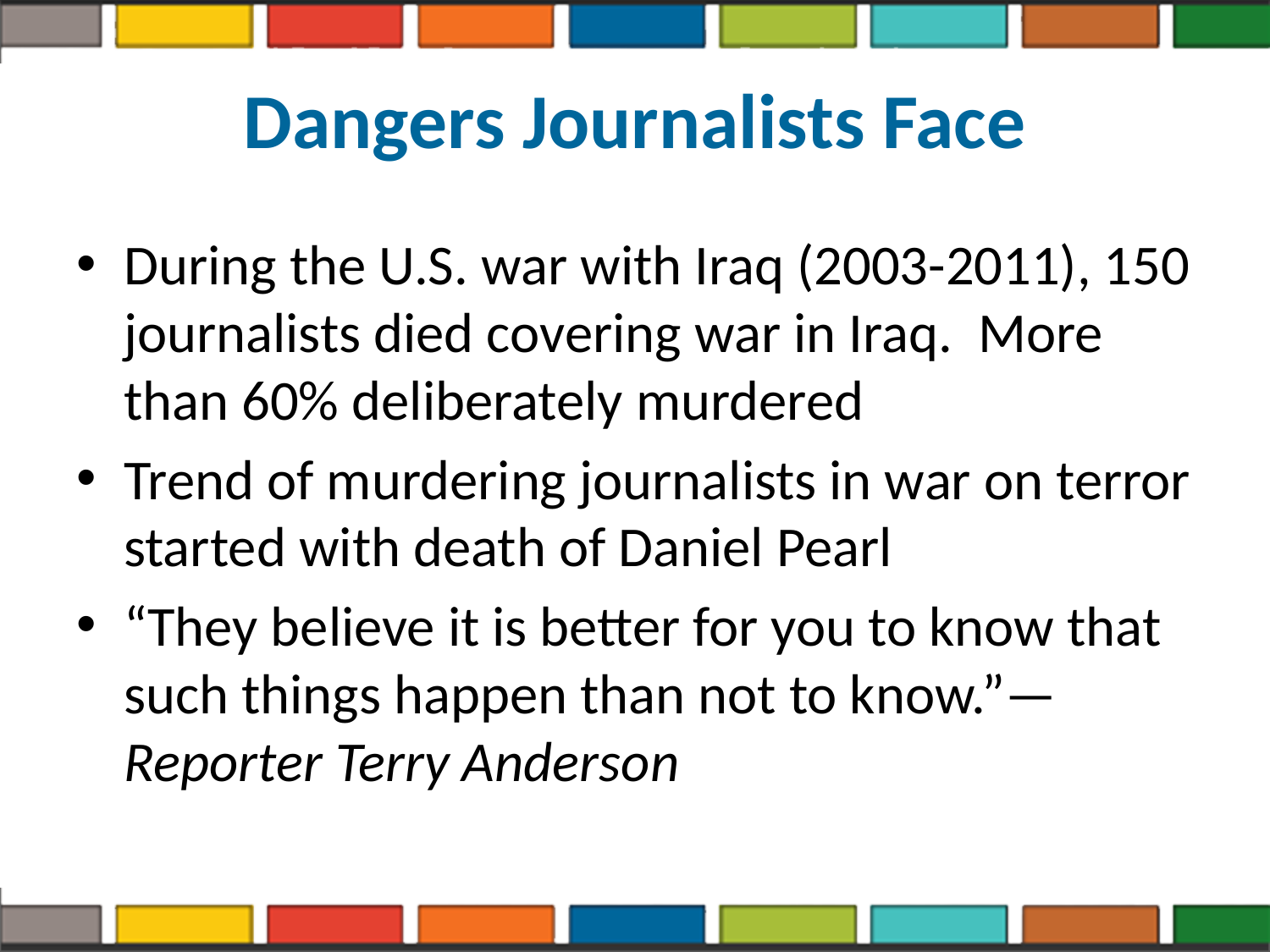

# Dangers Journalists Face
During the U.S. war with Iraq (2003-2011), 150 journalists died covering war in Iraq.  More than 60% deliberately murdered
Trend of murdering journalists in war on terror started with death of Daniel Pearl
“They believe it is better for you to know that such things happen than not to know.”—Reporter Terry Anderson